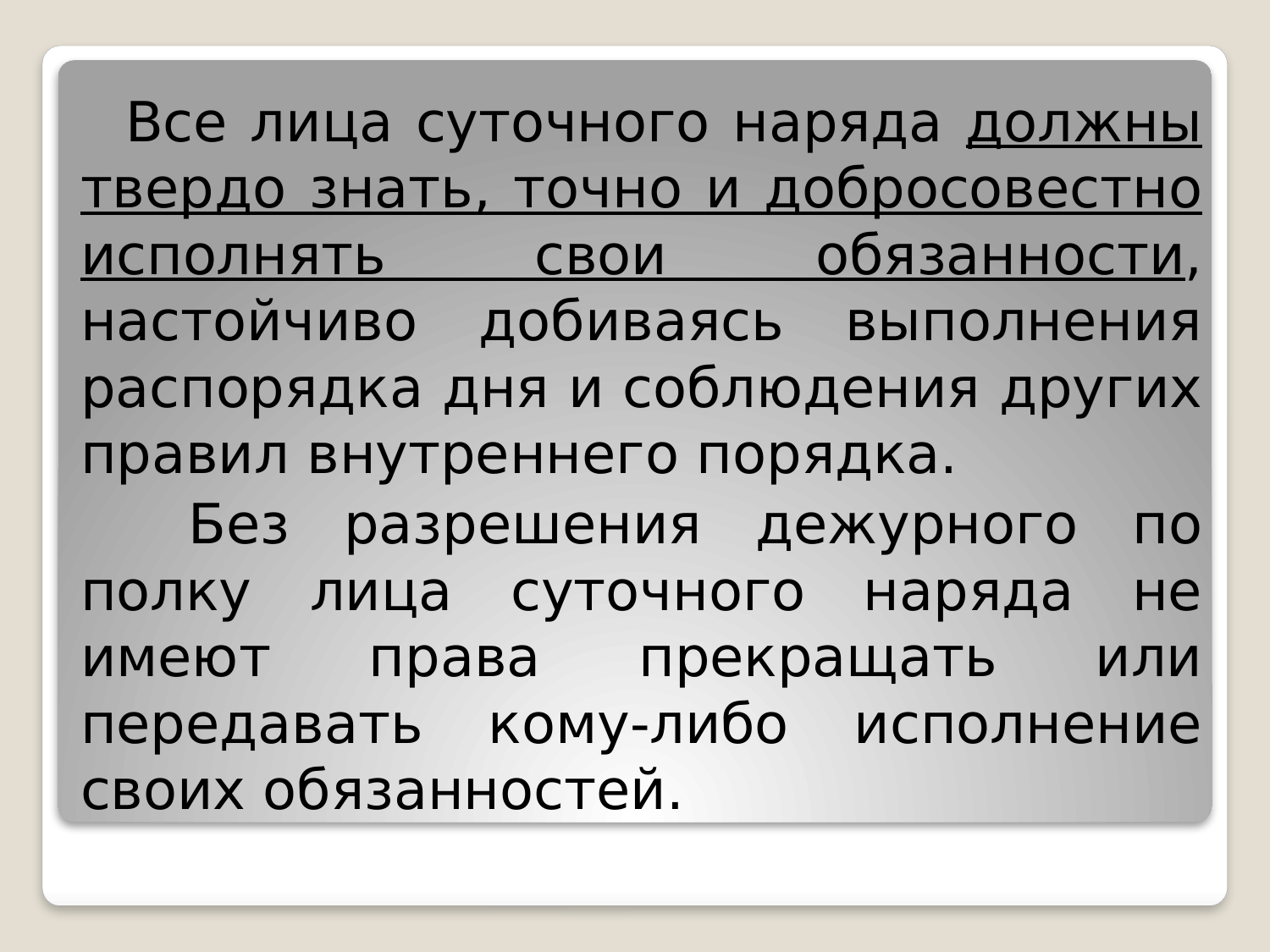

Все лица суточного наряда должны твердо знать, точно и добросовестно исполнять свои обязанности, настойчиво добиваясь выполнения распорядка дня и соблюдения других правил внутреннего порядка.
  Без разрешения дежурного по полку лица суточного наряда не имеют права прекращать или передавать кому-либо исполнение своих обязанностей.